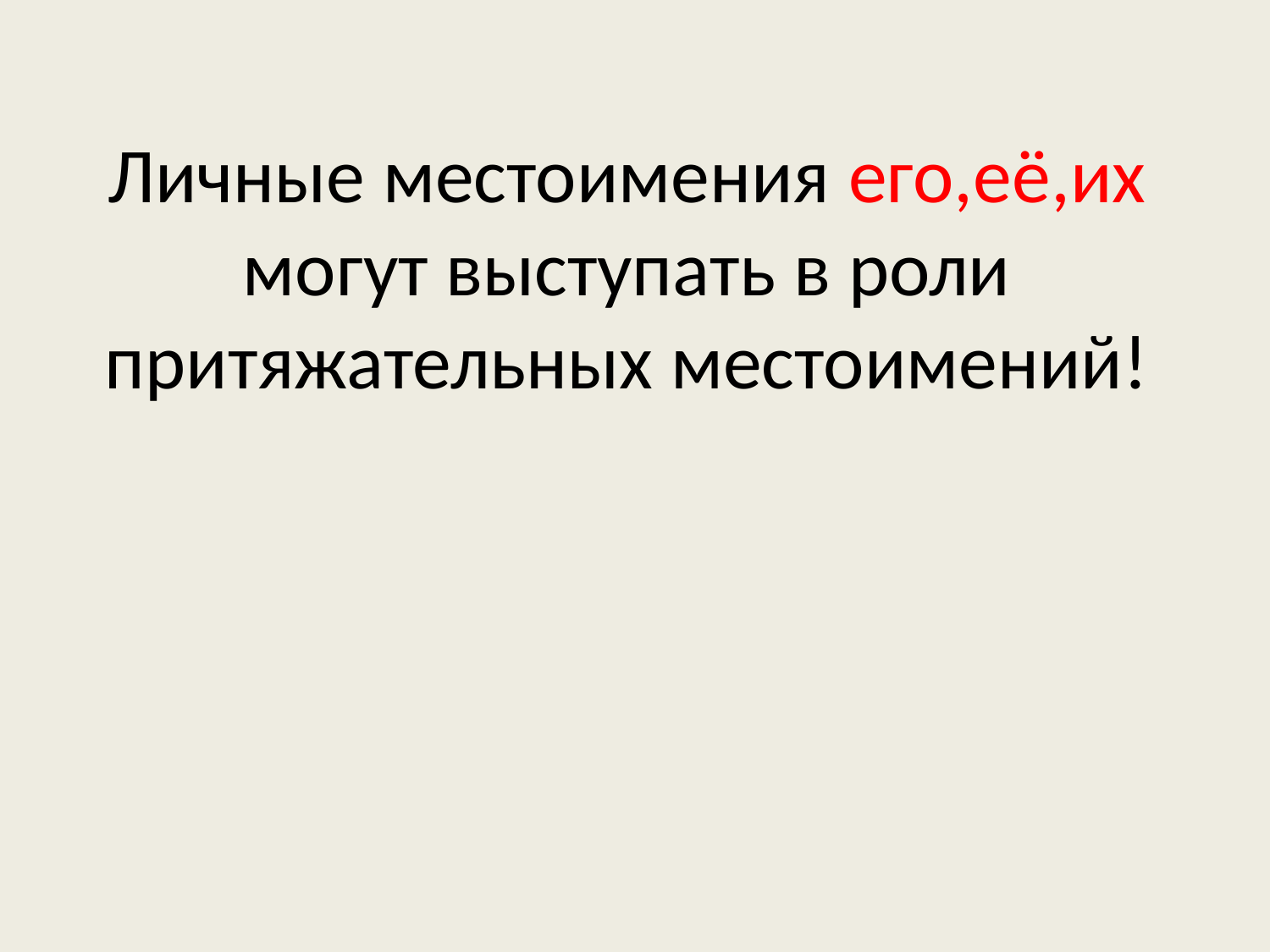

# Личные местоимения его,её,их могут выступать в роли притяжательных местоимений!